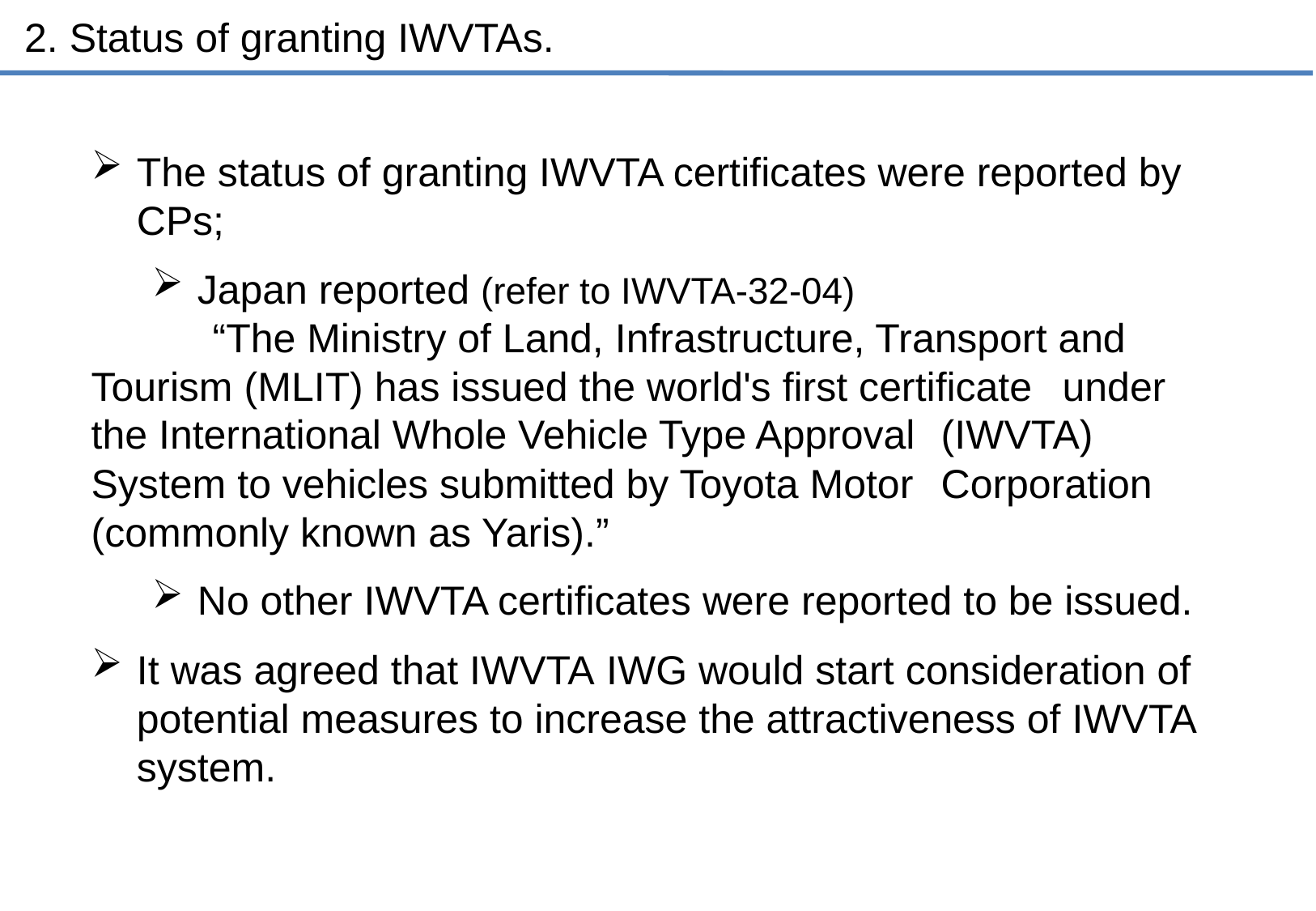

2. Status of granting IWVTAs.

The status of granting IWVTA certificates were reported by CPs;

Japan reported (refer to IWVTA-32-04)
	“The Ministry of Land, Infrastructure, Transport and 	Tourism (MLIT) has issued the world's first certificate 	under the International Whole Vehicle Type Approval 	(IWVTA) System to vehicles submitted by Toyota Motor 	Corporation (commonly known as Yaris).”

No other IWVTA certificates were reported to be issued.

It was agreed that IWVTA IWG would start consideration of potential measures to increase the attractiveness of IWVTA system.